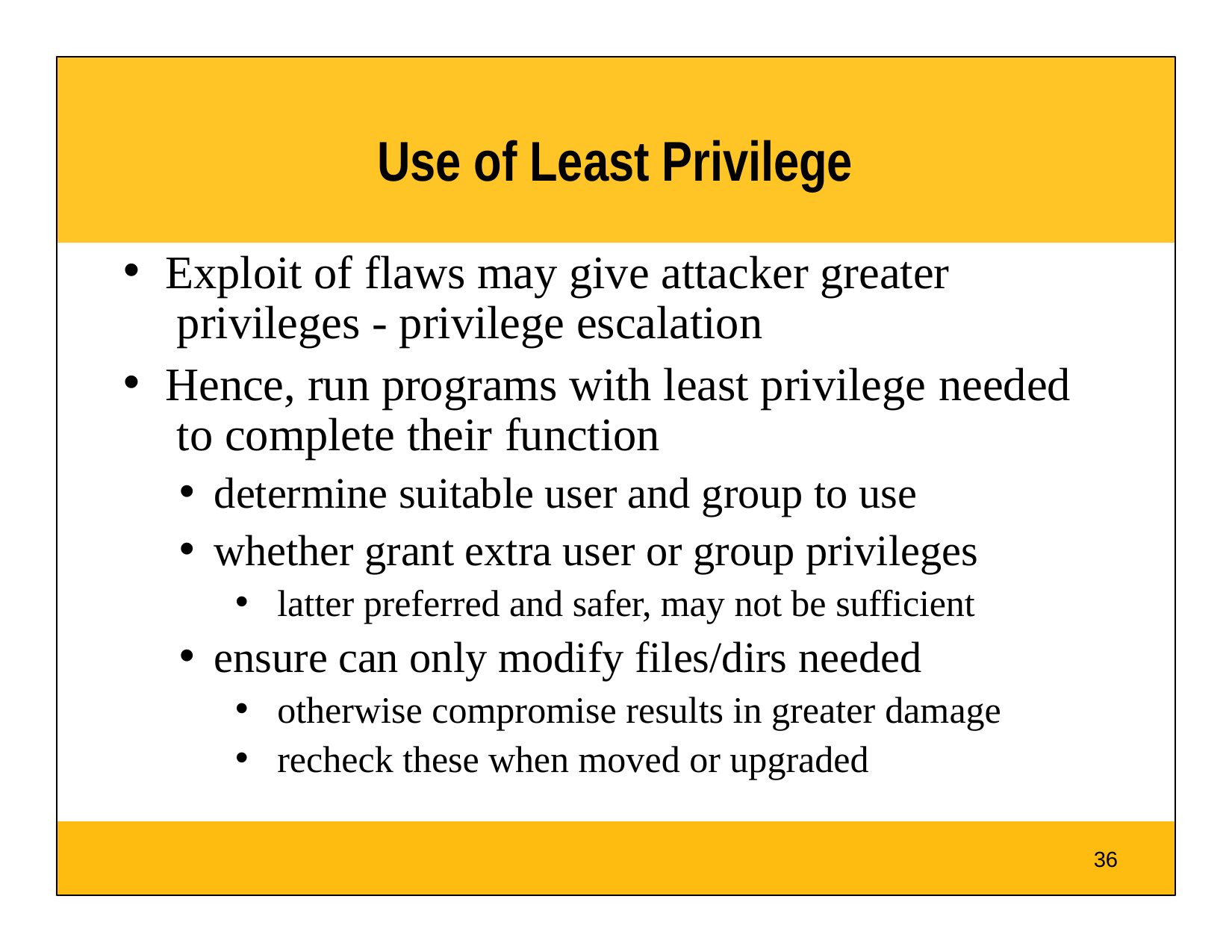

# Use of Least Privilege
Exploit of flaws may give attacker greater  privileges - privilege escalation
Hence, run programs with least privilege needed  to complete their function
determine suitable user and group to use
whether grant extra user or group privileges
latter preferred and safer, may not be sufficient
ensure can only modify files/dirs needed
otherwise compromise results in greater damage
recheck these when moved or upgraded
36